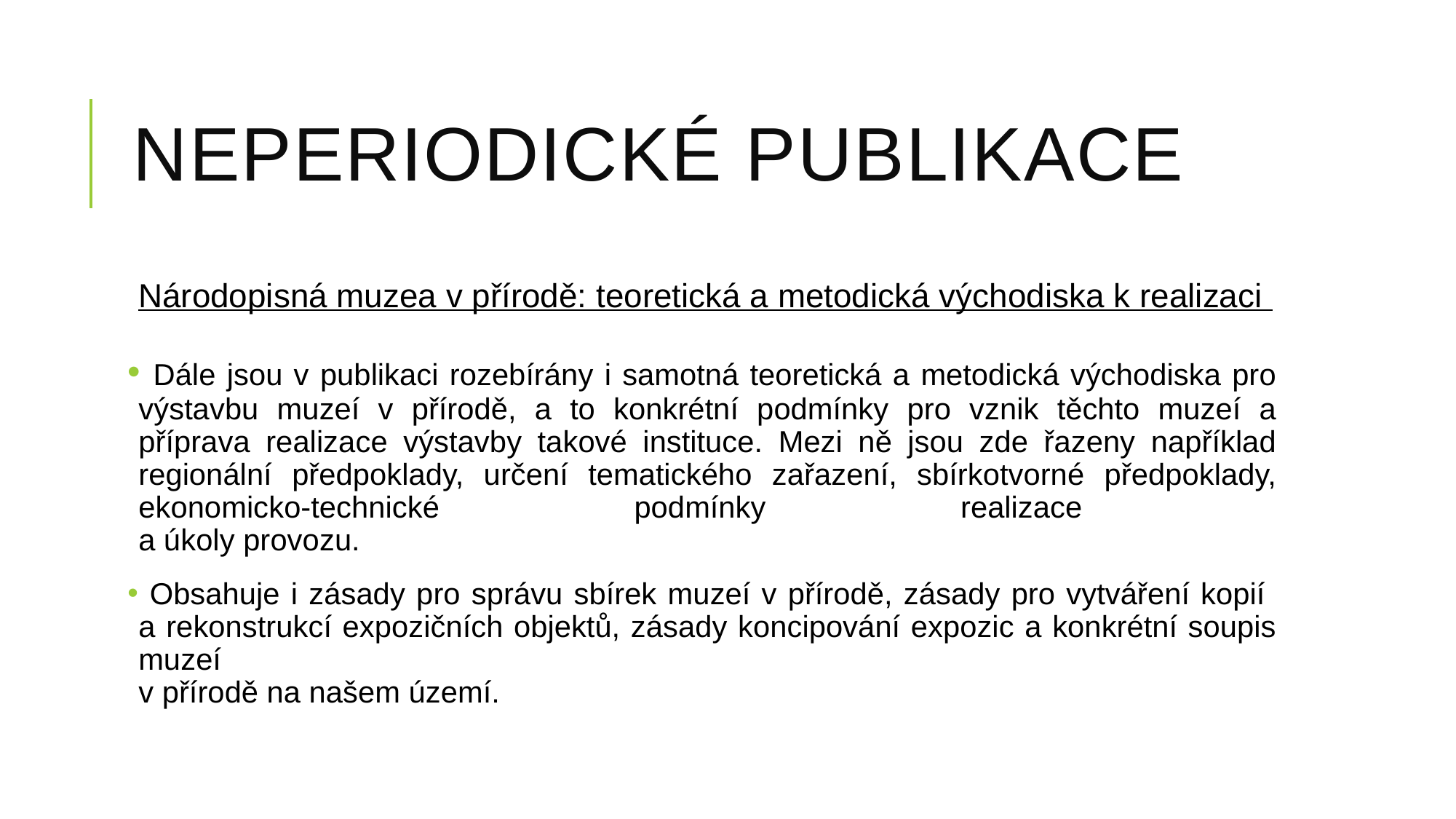

# Neperiodické publikace
Národopisná muzea v přírodě: teoretická a metodická východiska k realizaci
 Dále jsou v publikaci rozebírány i samotná teoretická a metodická východiska pro výstavbu muzeí v přírodě, a to konkrétní podmínky pro vznik těchto muzeí a příprava realizace výstavby takové instituce. Mezi ně jsou zde řazeny například regionální předpoklady, určení tematického zařazení, sbírkotvorné předpoklady, ekonomicko-technické podmínky realizace
a úkoly provozu.
 Obsahuje i zásady pro správu sbírek muzeí v přírodě, zásady pro vytváření kopií
a rekonstrukcí expozičních objektů, zásady koncipování expozic a konkrétní soupis muzeí
v přírodě na našem území.